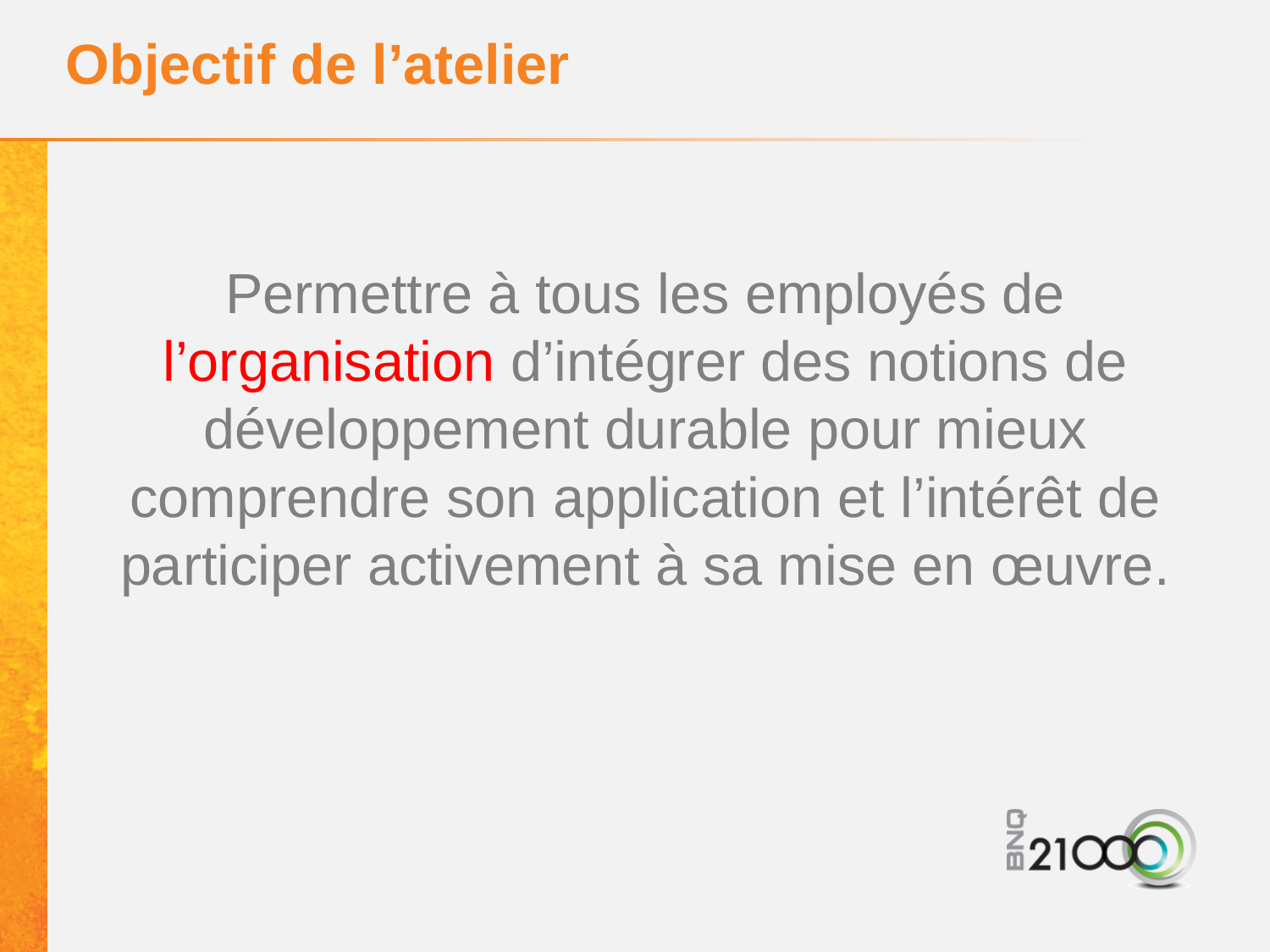

# Objectif de l’atelier

Permettre à tous les employés de l’organisation d’intégrer des notions de développement durable pour mieux comprendre son application et l’intérêt de participer activement à sa mise en œuvre.